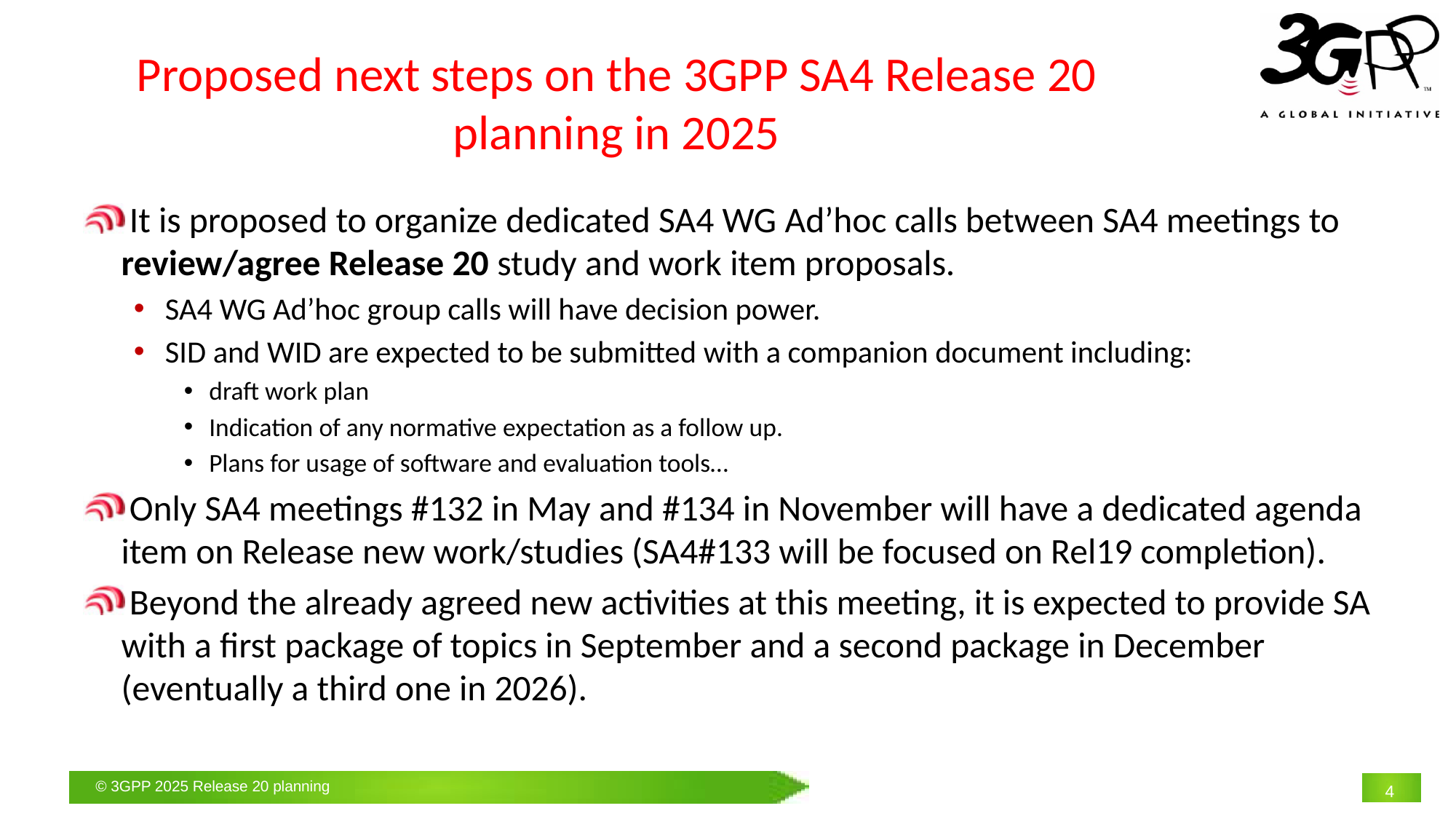

# Proposed next steps on the 3GPP SA4 Release 20 planning in 2025
 It is proposed to organize dedicated SA4 WG Ad’hoc calls between SA4 meetings to review/agree Release 20 study and work item proposals.
SA4 WG Ad’hoc group calls will have decision power.
SID and WID are expected to be submitted with a companion document including:
draft work plan
Indication of any normative expectation as a follow up.
Plans for usage of software and evaluation tools…
 Only SA4 meetings #132 in May and #134 in November will have a dedicated agenda item on Release new work/studies (SA4#133 will be focused on Rel19 completion).
 Beyond the already agreed new activities at this meeting, it is expected to provide SA with a first package of topics in September and a second package in December (eventually a third one in 2026).
4